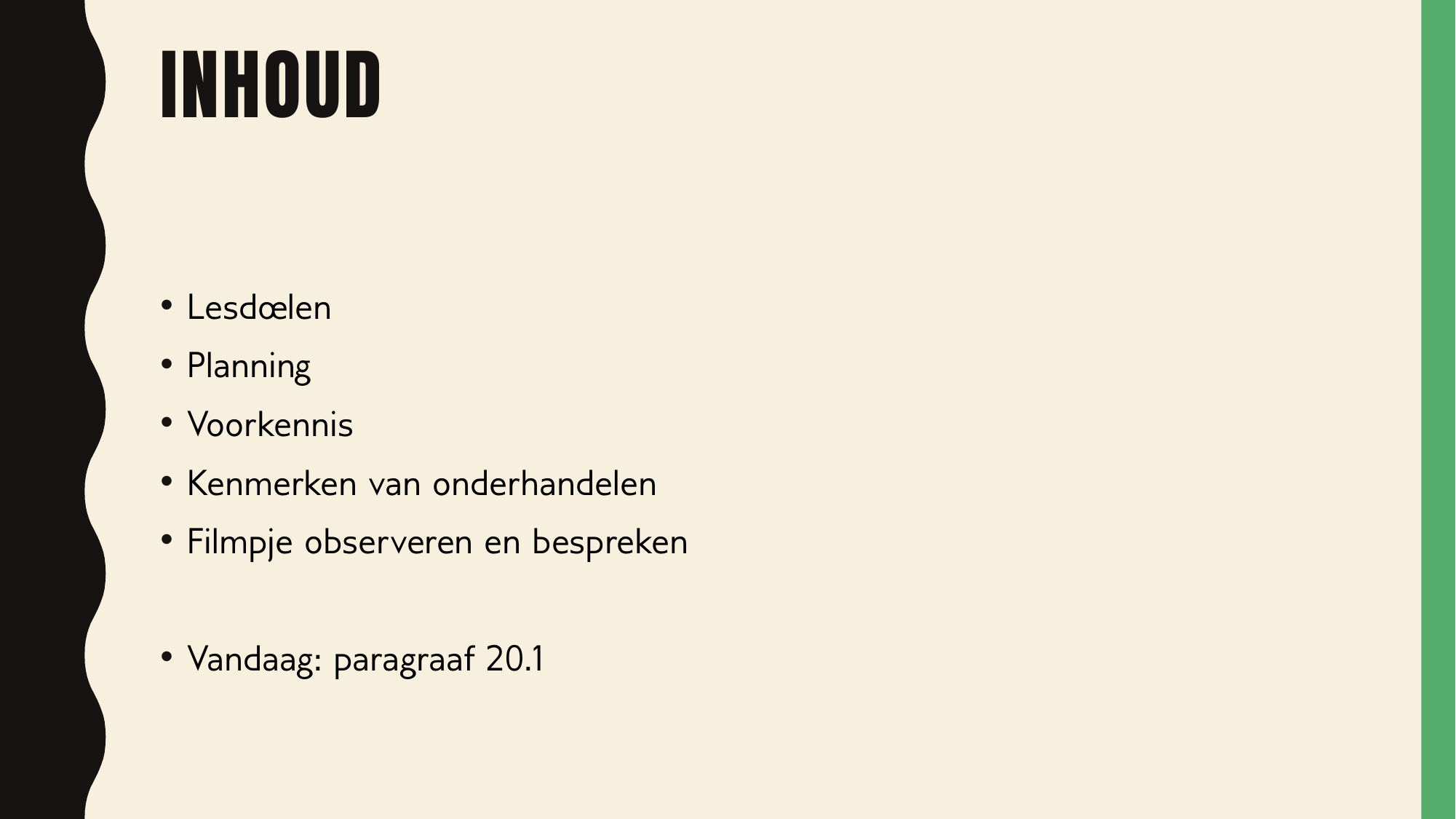

# inhoud
Lesdoelen
Planning
Voorkennis
Kenmerken van onderhandelen
Filmpje observeren en bespreken

Vandaag: paragraaf 20.1